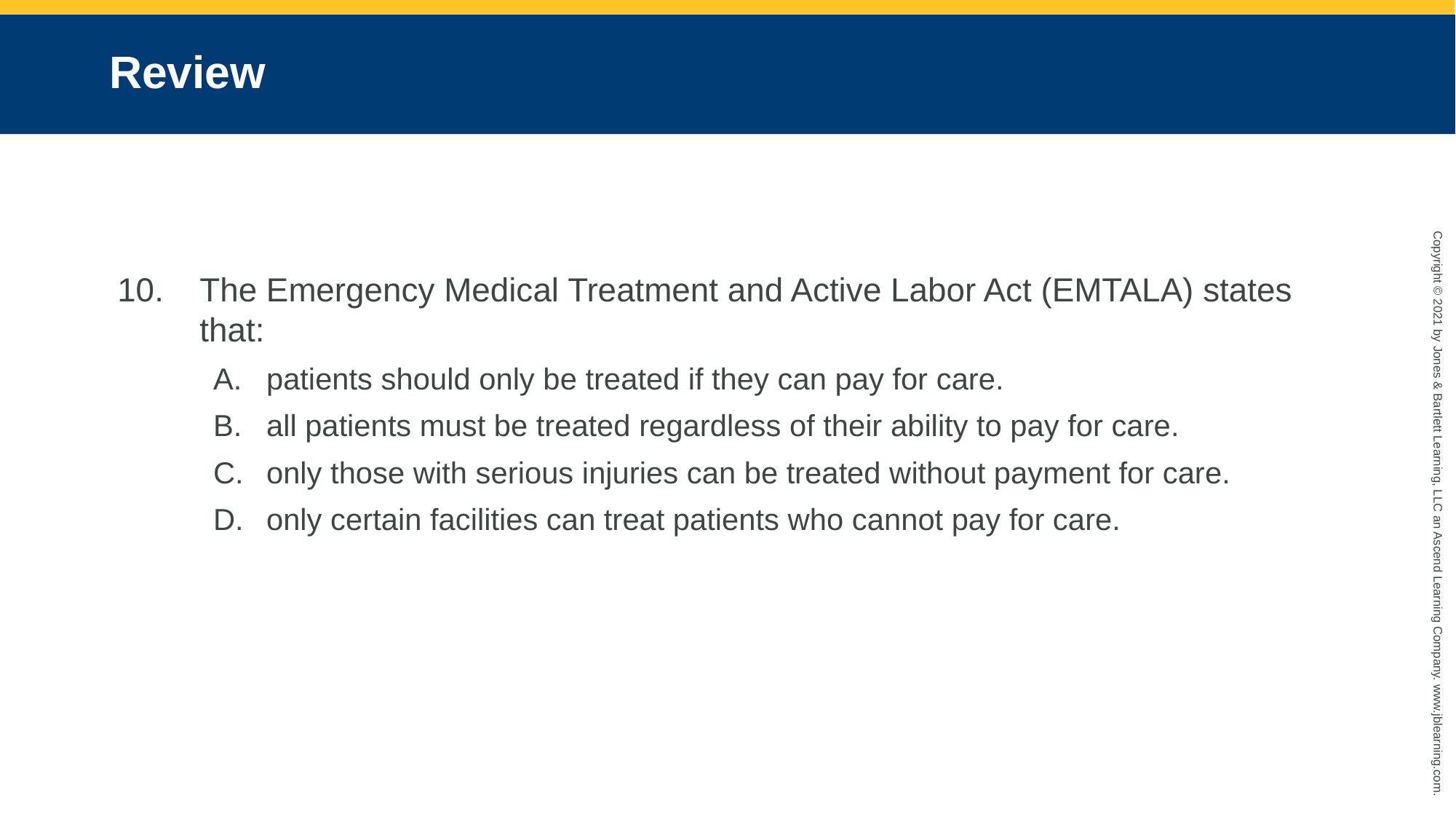

# Review
The Emergency Medical Treatment and Active Labor Act (EMTALA) states that:
patients should only be treated if they can pay for care.
all patients must be treated regardless of their ability to pay for care.
only those with serious injuries can be treated without payment for care.
only certain facilities can treat patients who cannot pay for care.